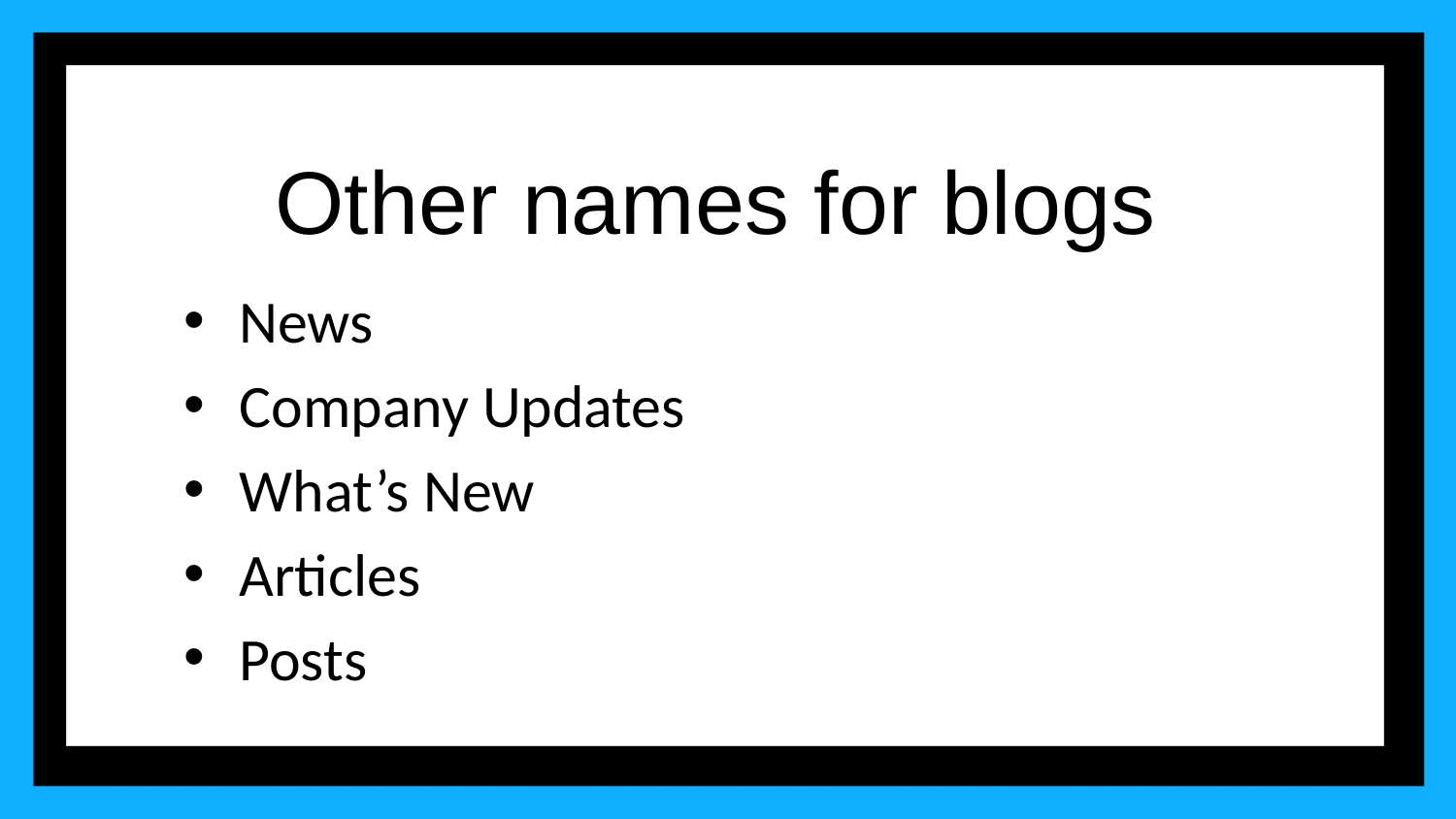

# Other names for blogs
News
Company Updates
What’s New
Articles
Posts